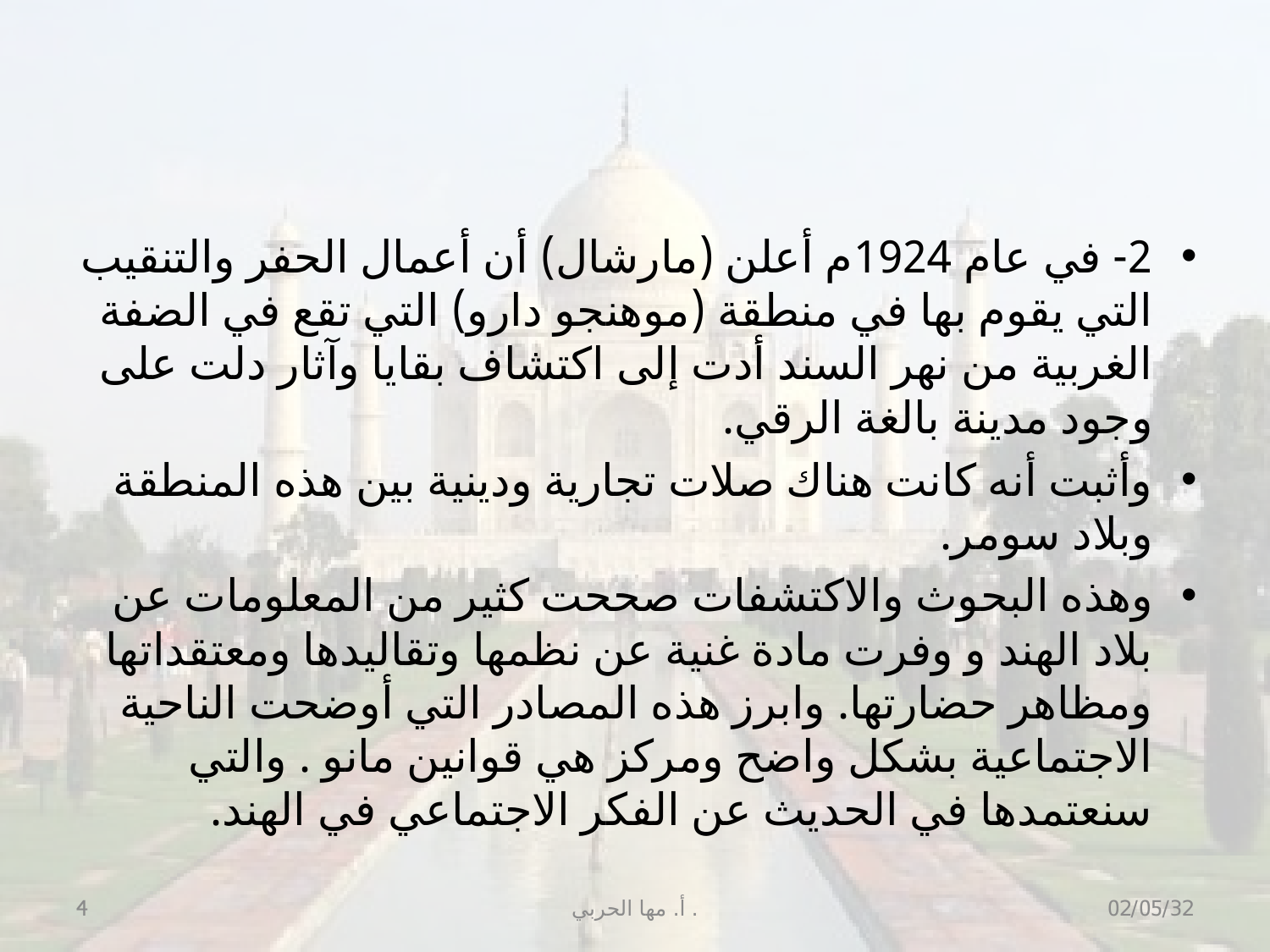

#
2- في عام 1924م أعلن (مارشال) أن أعمال الحفر والتنقيب التي يقوم بها في منطقة (موهنجو دارو) التي تقع في الضفة الغربية من نهر السند أدت إلى اكتشاف بقايا وآثار دلت على وجود مدينة بالغة الرقي.
وأثبت أنه كانت هناك صلات تجارية ودينية بين هذه المنطقة وبلاد سومر.
وهذه البحوث والاكتشفات صححت كثير من المعلومات عن بلاد الهند و وفرت مادة غنية عن نظمها وتقاليدها ومعتقداتها  ومظاهر حضارتها. وابرز هذه المصادر التي أوضحت الناحية الاجتماعية بشكل واضح ومركز هي قوانين مانو . والتي سنعتمدها في الحديث عن الفكر الاجتماعي في الهند.
4
أ. مها الحربي .
02/05/32